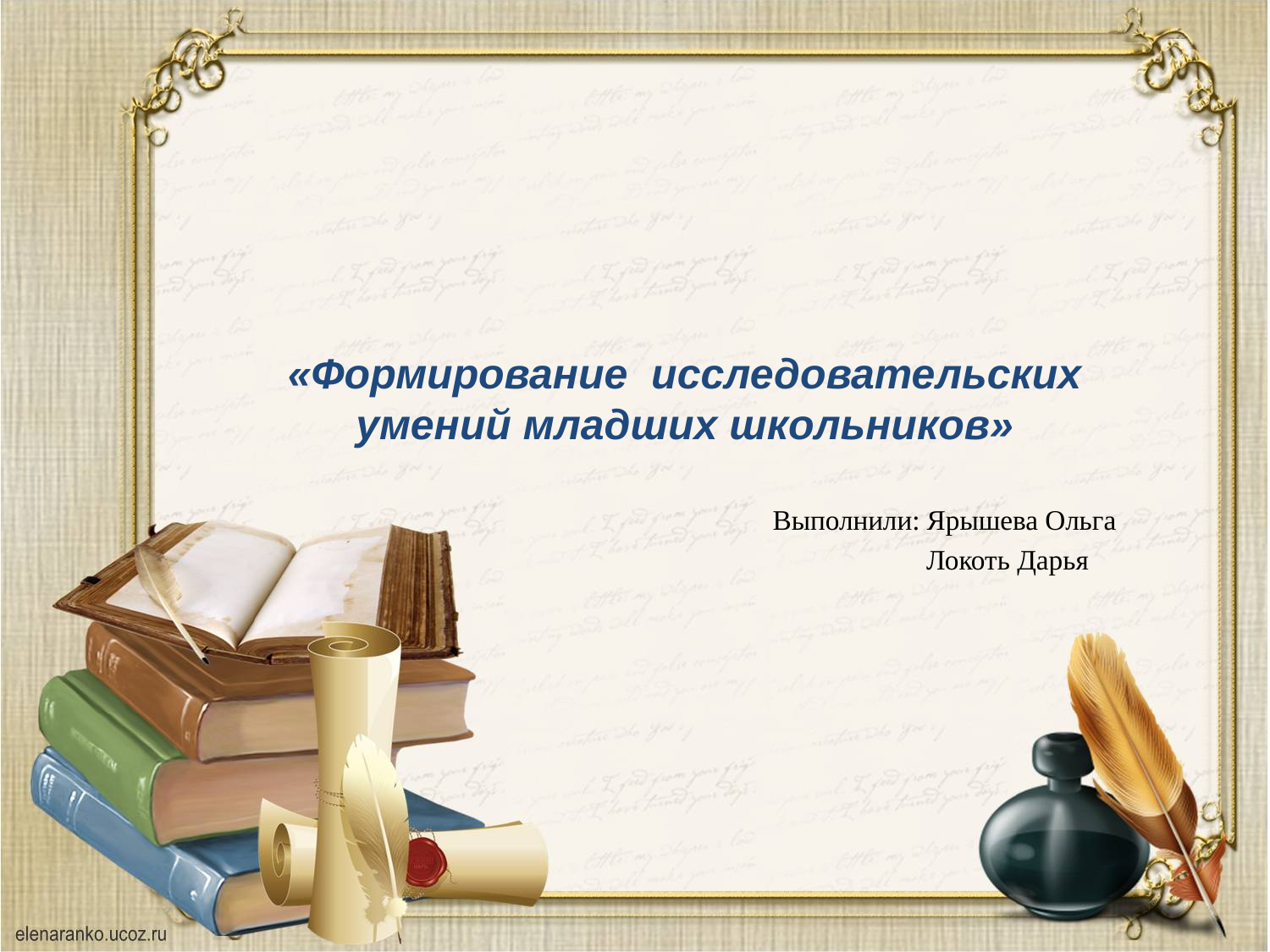

# «Формирование  исследовательских умений младших школьников»
Выполнили: Ярышева Ольга
                  Локоть Дарья